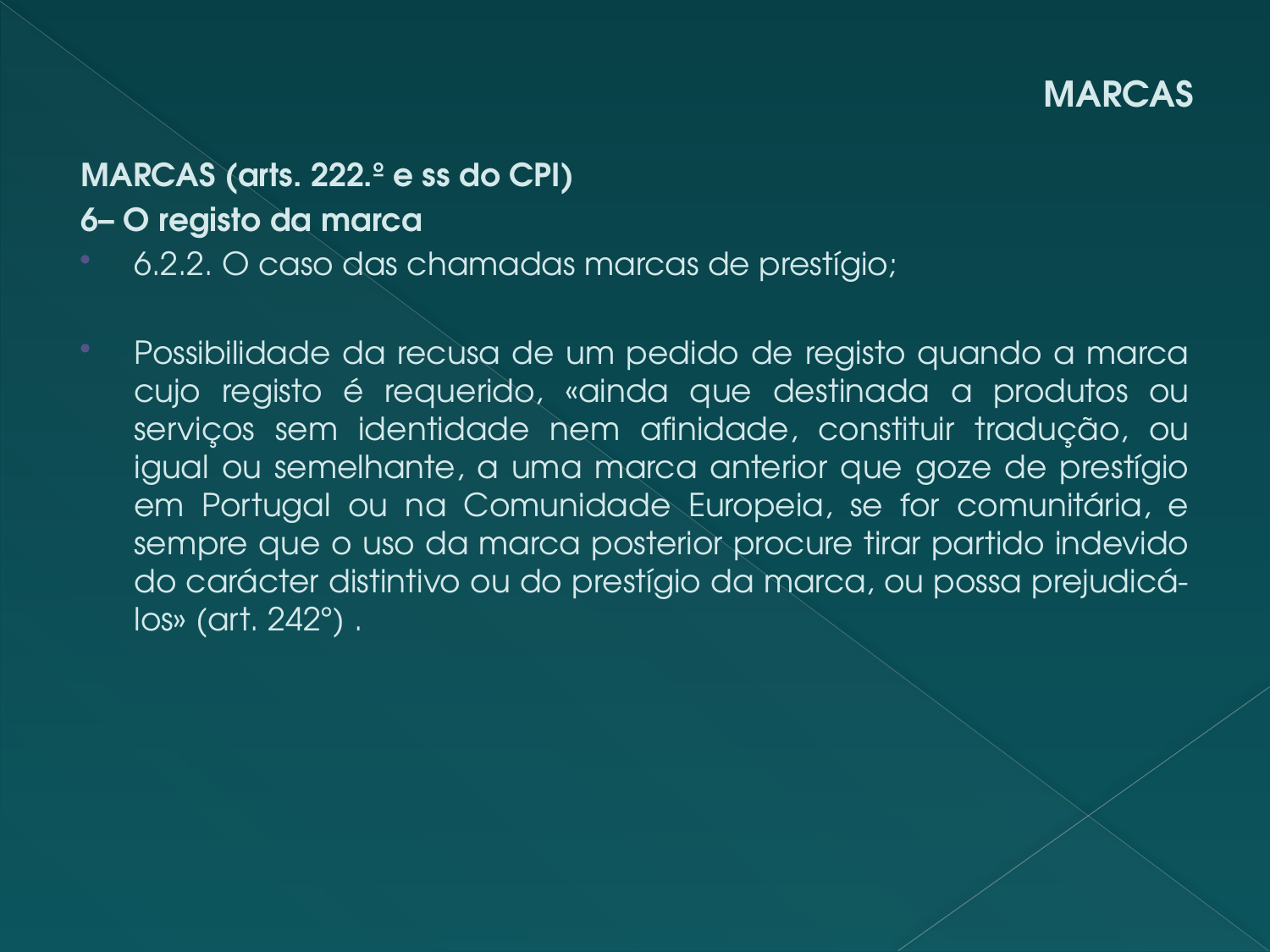

# MARCAS
MARCAS (arts. 222.º e ss do CPI)
6– O registo da marca
6.2.2. O caso das chamadas marcas de prestígio;

Possibilidade da recusa de um pedido de registo quando a marca cujo registo é requerido, «ainda que destinada a produtos ou serviços sem identidade nem afinidade, constituir tradução, ou igual ou semelhante, a uma marca anterior que goze de prestígio em Portugal ou na Comunidade Europeia, se for comunitária, e sempre que o uso da marca posterior procure tirar partido indevido do carácter distintivo ou do prestígio da marca, ou possa prejudicá-los» (art. 242°) .